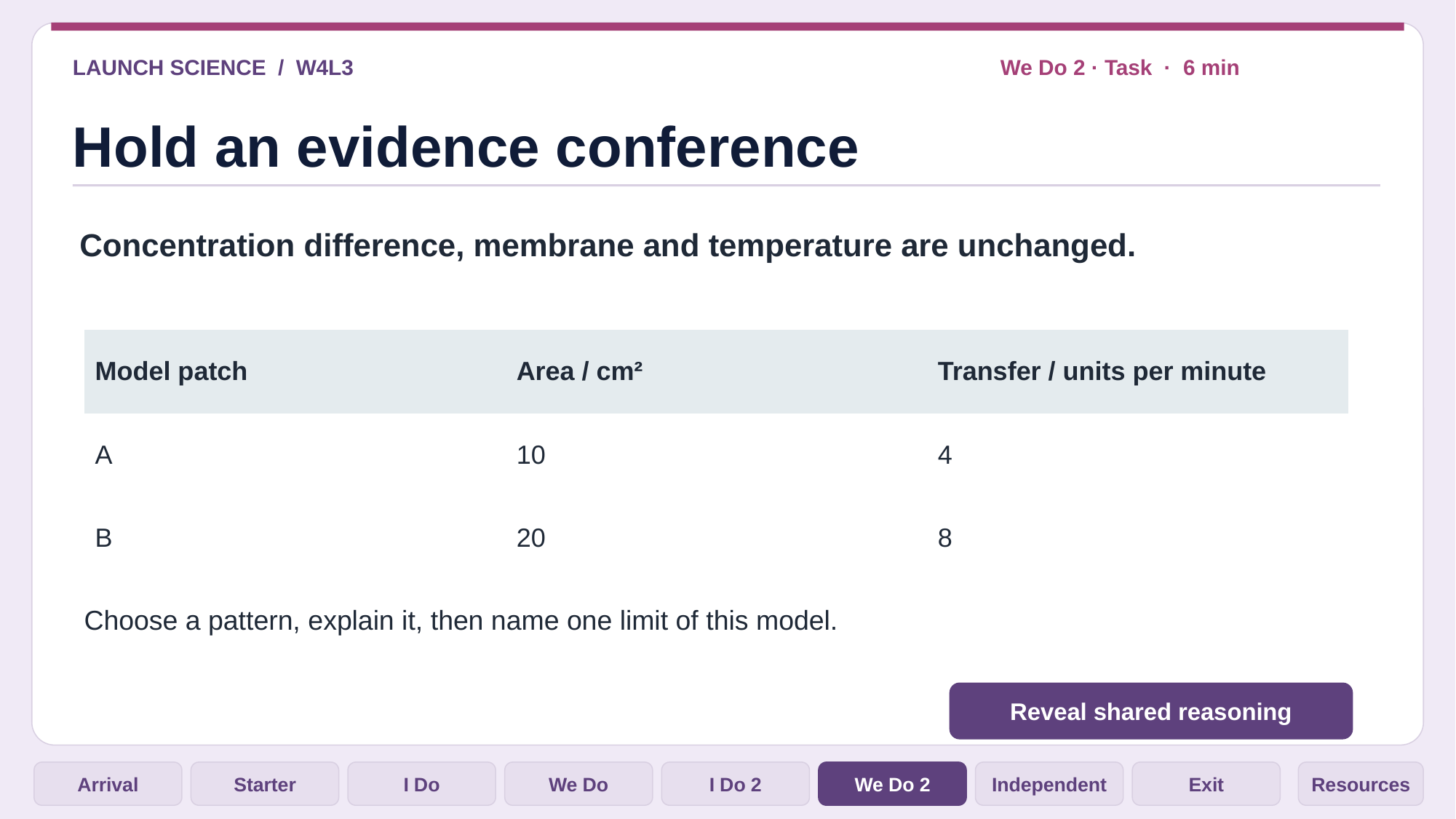

LAUNCH SCIENCE  /  W4L3
We Do 2 · Task  ·  6 min
Hold an evidence conference

Concentration difference, membrane and temperature are unchanged.
| Model patch | Area / cm² | Transfer / units per minute |
| --- | --- | --- |
| A | 10 | 4 |
| B | 20 | 8 |
Choose a pattern, explain it, then name one limit of this model.
Reveal shared reasoning
Arrival
Starter
I Do
We Do
I Do 2
We Do 2
Independent
Exit
Resources